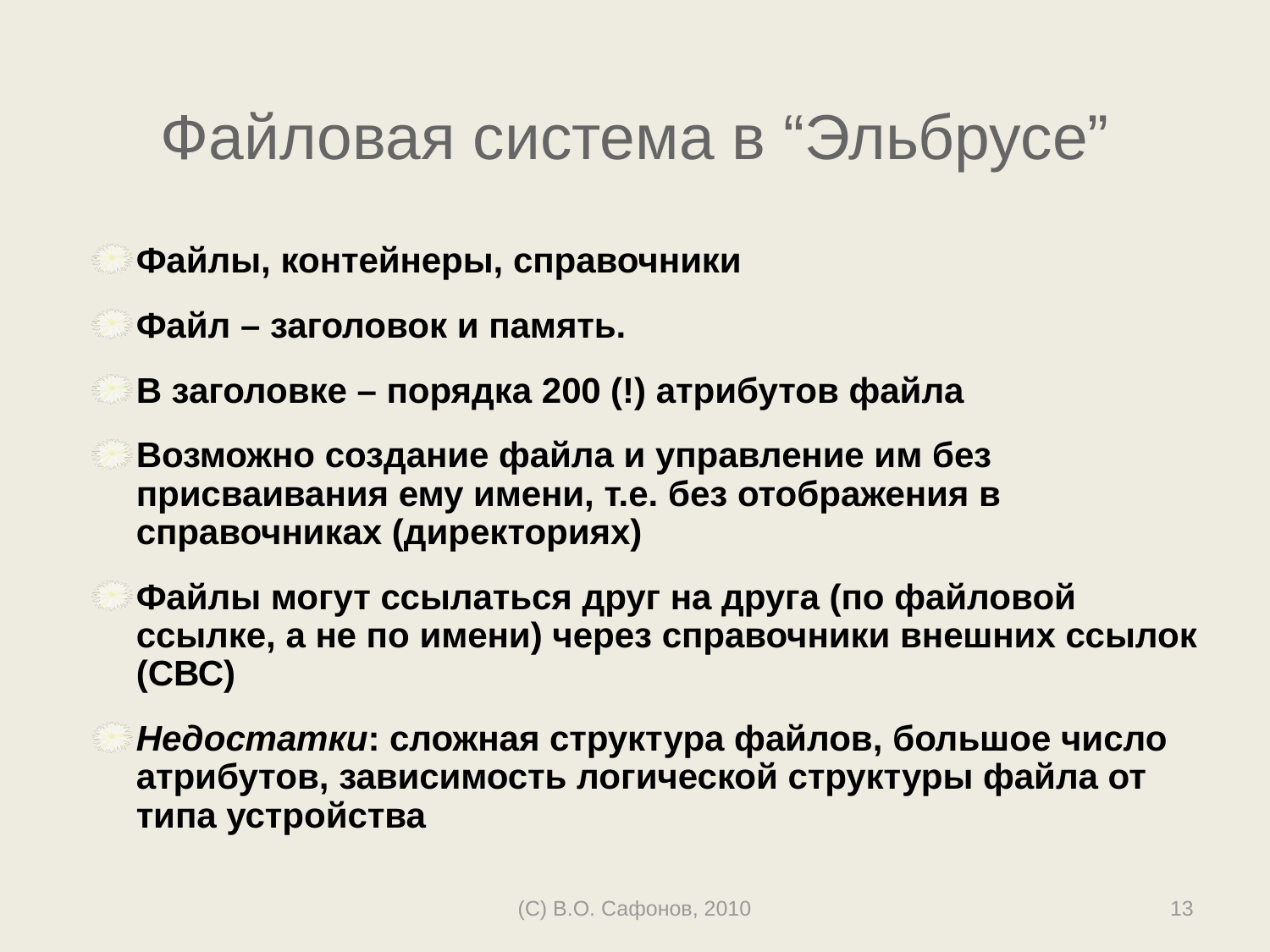

# Файловая система в “Эльбрусе”
Файлы, контейнеры, справочники
Файл – заголовок и память.
В заголовке – порядка 200 (!) атрибутов файла
Возможно создание файла и управление им без присваивания ему имени, т.е. без отображения в справочниках (директориях)
Файлы могут ссылаться друг на друга (по файловой ссылке, а не по имени) через справочники внешних ссылок (СВС)
Недостатки: сложная структура файлов, большое число атрибутов, зависимость логической структуры файла от типа устройства
(C) В.О. Сафонов, 2010
13